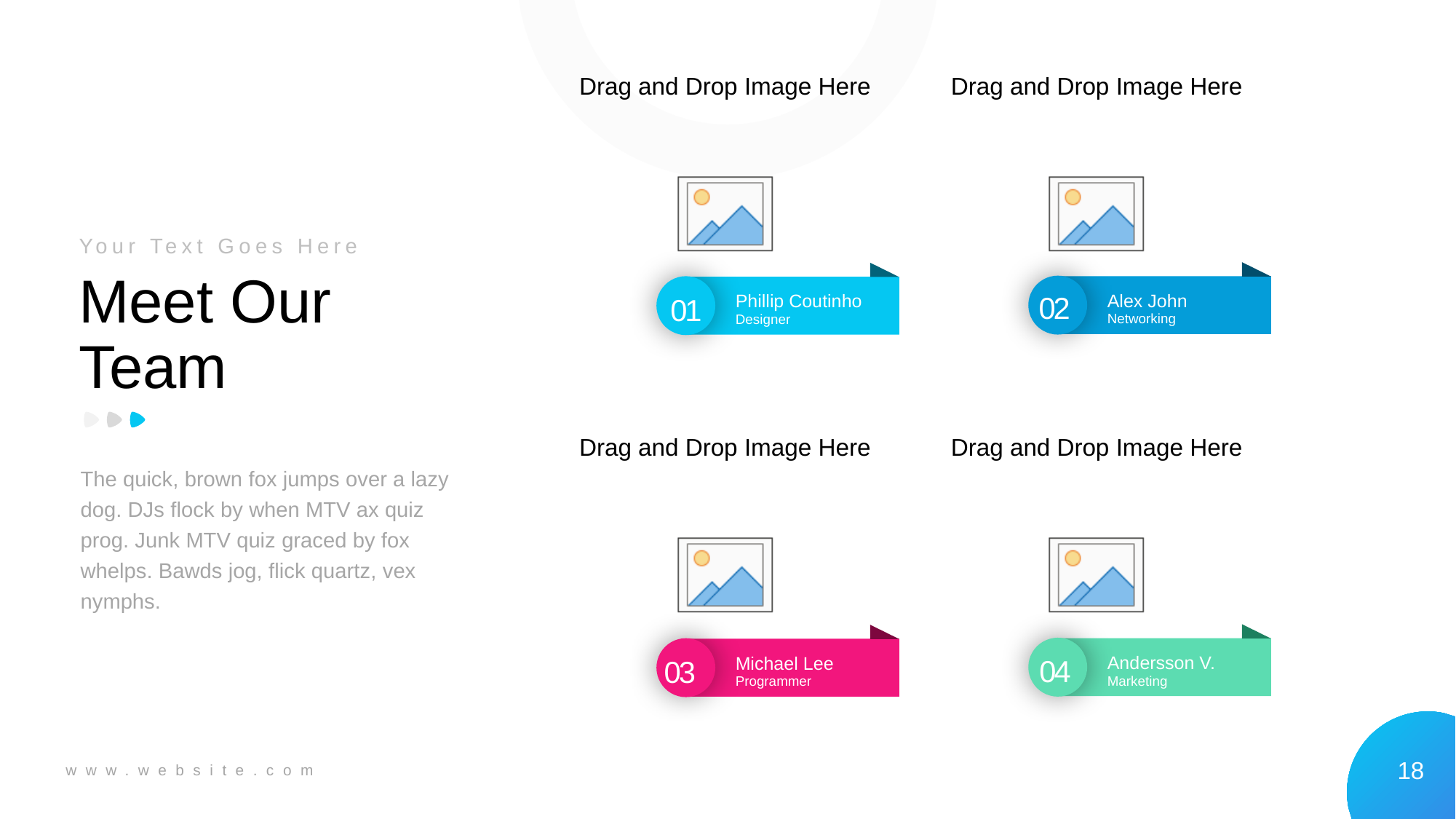

Your Text Goes Here

# Meet Our Team

02

01
Alex John
Phillip Coutinho
Networking
Designer

The quick, brown fox jumps over a lazy dog. DJs flock by when MTV ax quiz prog. Junk MTV quiz graced by fox whelps. Bawds jog, flick quartz, vex nymphs.

04
03
Andersson V.
Michael Lee
Marketing
Programmer